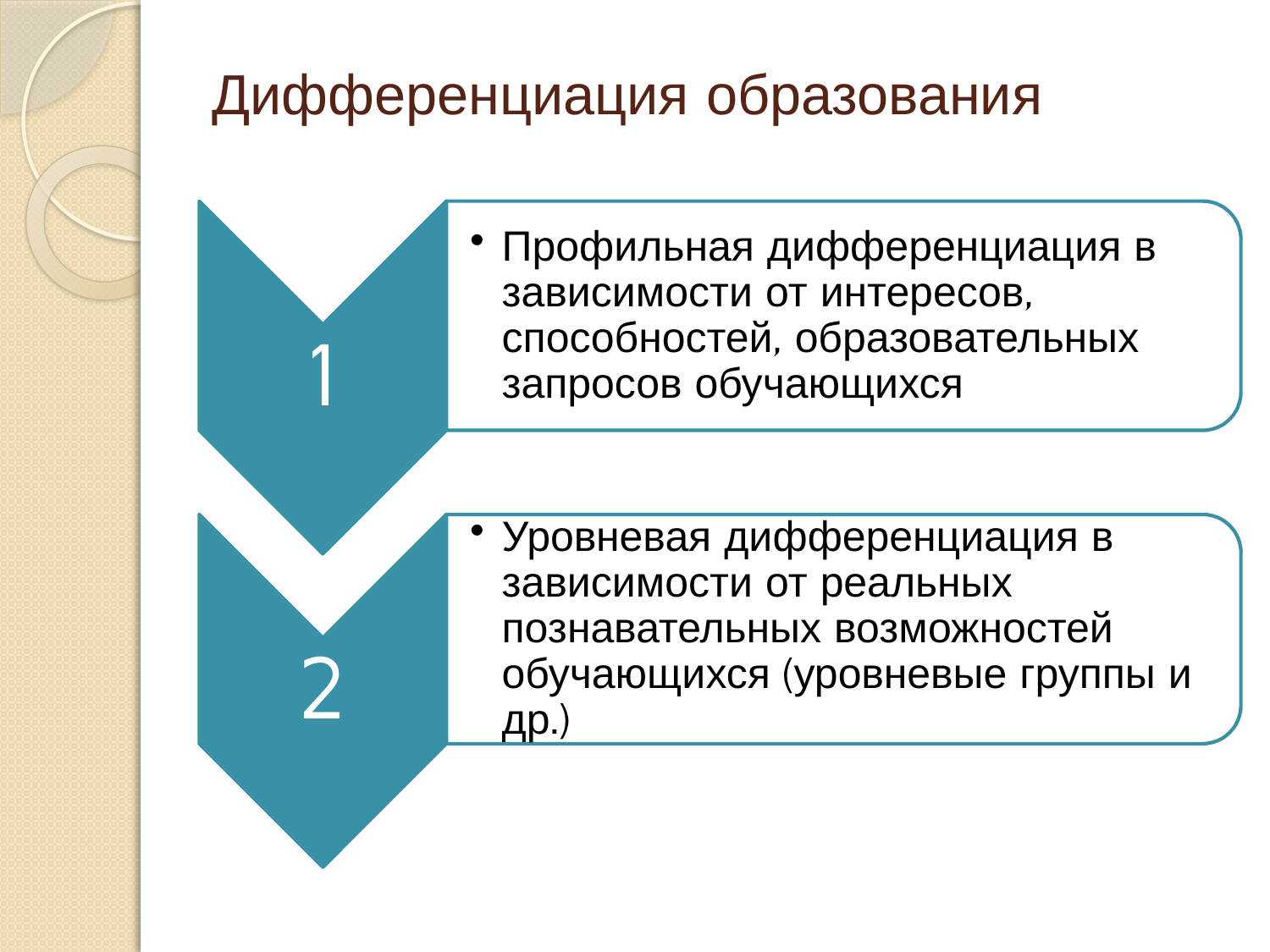

# Дифференциация образования
1
Профильная дифференциация в зависимости от интересов, способностей, образовательных запросов обучающихся
2
Уровневая дифференциация в зависимости от реальных познавательных возможностей обучающихся (уровневые группы и др.)